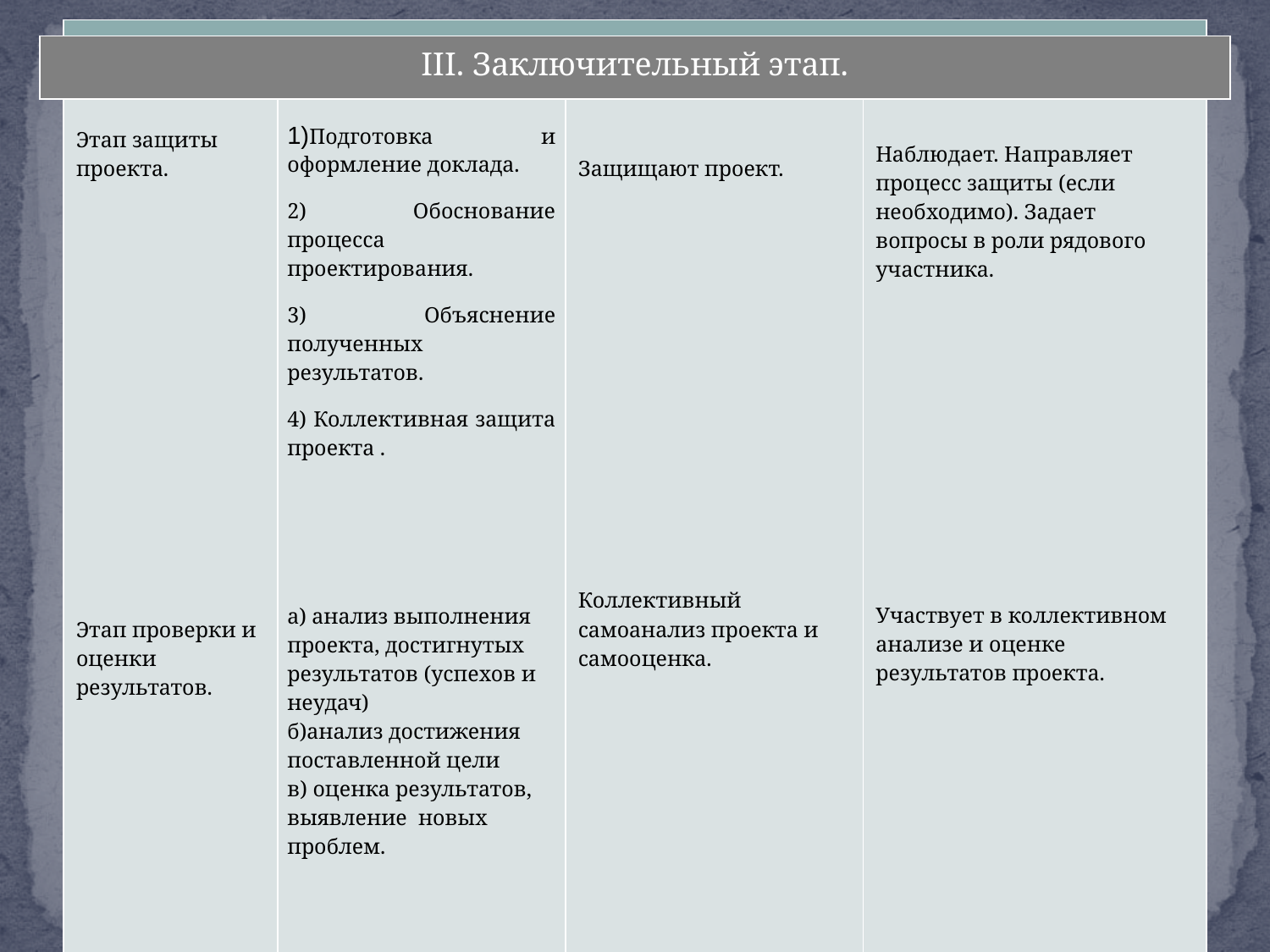

#
|  |  |  |  |
| --- | --- | --- | --- |
| Этап защиты проекта. Этап проверки и оценки результатов. | 1)Подготовка и оформление доклада. 2) Обоснование процесса проектирования. 3) Объяснение полученных результатов. 4) Коллективная защита проекта . а) анализ выполнения проекта, достигнутых результатов (успехов и неудач) б)анализ достижения поставленной цели в) оценка результатов, выявление новых проблем. | Защищают проект. Коллективный самоанализ проекта и самооценка. | Наблюдает. Направляет процесс защиты (если необходимо). Задает вопросы в роли рядового участника. Участвует в коллективном анализе и оценке результатов проекта. |
| III. Заключительный этап. |
| --- |